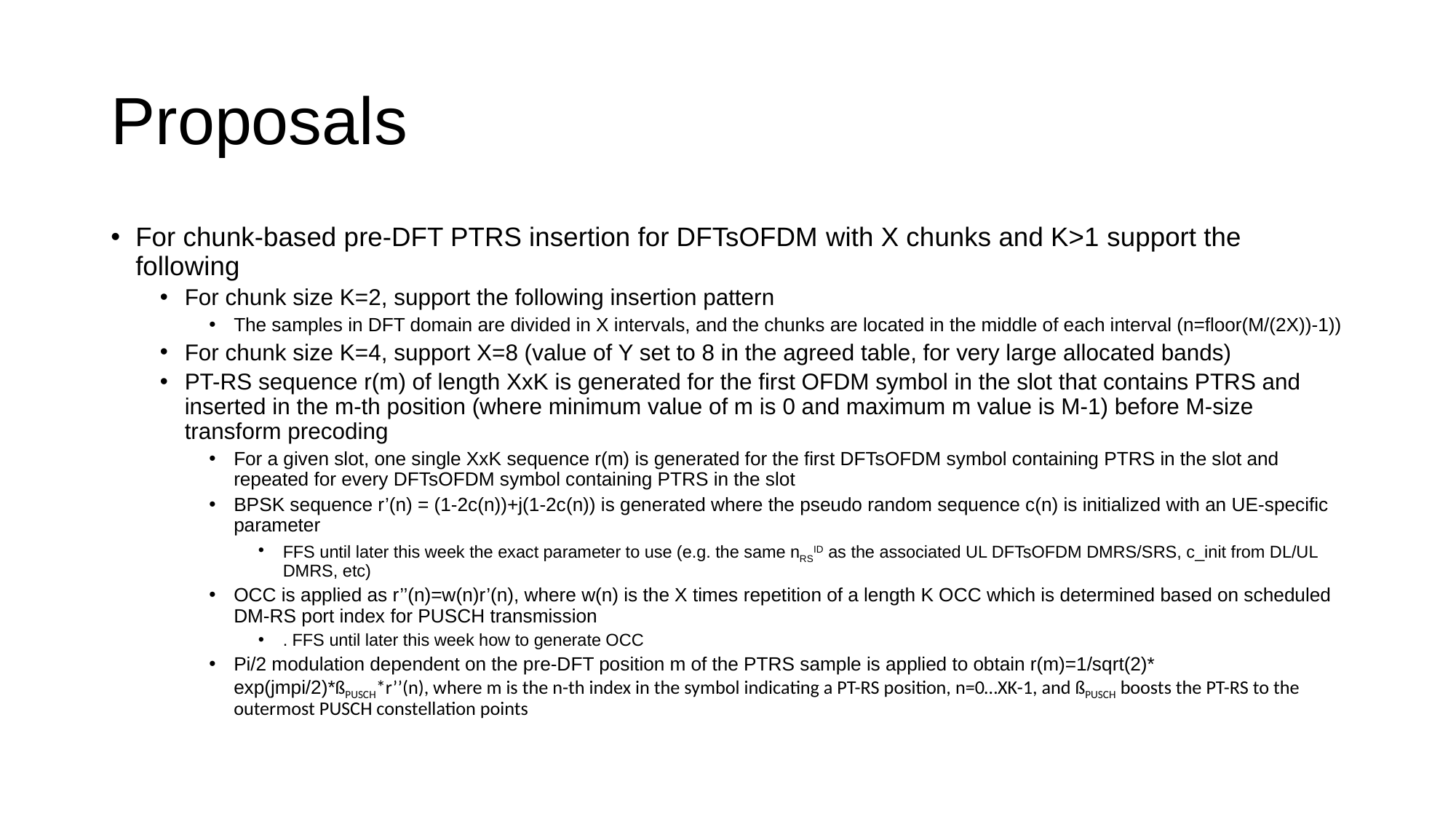

# Proposals
For chunk-based pre-DFT PTRS insertion for DFTsOFDM with X chunks and K>1 support the following
For chunk size K=2, support the following insertion pattern
The samples in DFT domain are divided in X intervals, and the chunks are located in the middle of each interval (n=floor(M/(2X))-1))
For chunk size K=4, support X=8 (value of Y set to 8 in the agreed table, for very large allocated bands)
PT-RS sequence r(m) of length XxK is generated for the first OFDM symbol in the slot that contains PTRS and inserted in the m-th position (where minimum value of m is 0 and maximum m value is M-1) before M-size transform precoding
For a given slot, one single XxK sequence r(m) is generated for the first DFTsOFDM symbol containing PTRS in the slot and repeated for every DFTsOFDM symbol containing PTRS in the slot
BPSK sequence r’(n) = (1-2c(n))+j(1-2c(n)) is generated where the pseudo random sequence c(n) is initialized with an UE-specific parameter
FFS until later this week the exact parameter to use (e.g. the same nRSID as the associated UL DFTsOFDM DMRS/SRS, c_init from DL/UL DMRS, etc)
OCC is applied as r’’(n)=w(n)r’(n), where w(n) is the X times repetition of a length K OCC which is determined based on scheduled DM-RS port index for PUSCH transmission
. FFS until later this week how to generate OCC
Pi/2 modulation dependent on the pre-DFT position m of the PTRS sample is applied to obtain r(m)=1/sqrt(2)* exp(jmpi/2)*ßPUSCH*r’’(n), where m is the n-th index in the symbol indicating a PT-RS position, n=0…XK-1, and ßPUSCH boosts the PT-RS to the outermost PUSCH constellation points